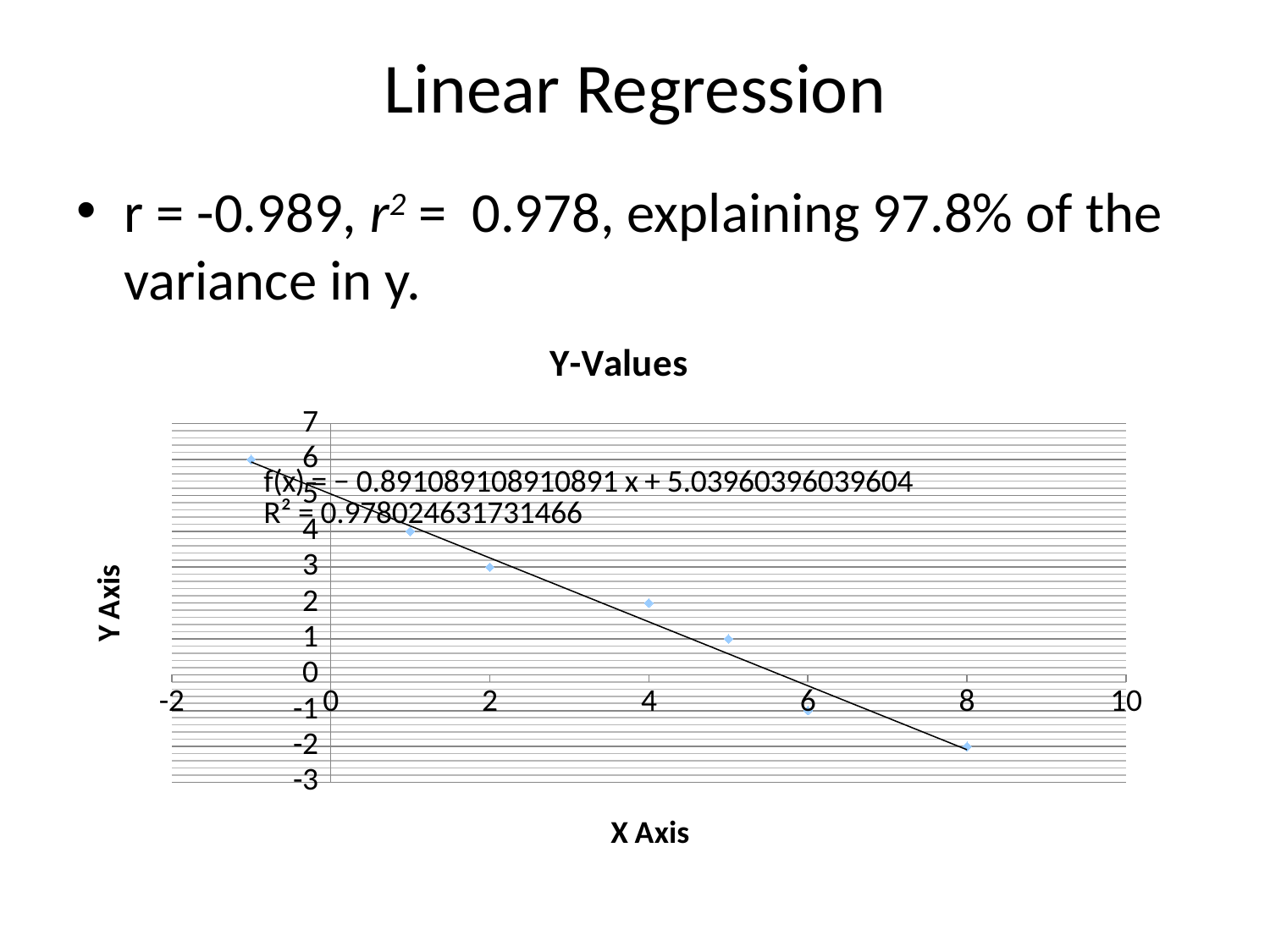

# Linear Regression
r = -0.989, r2 =  0.978, explaining 97.8% of the variance in y.

### Chart:

| Category | Y-Values |
|---|---|